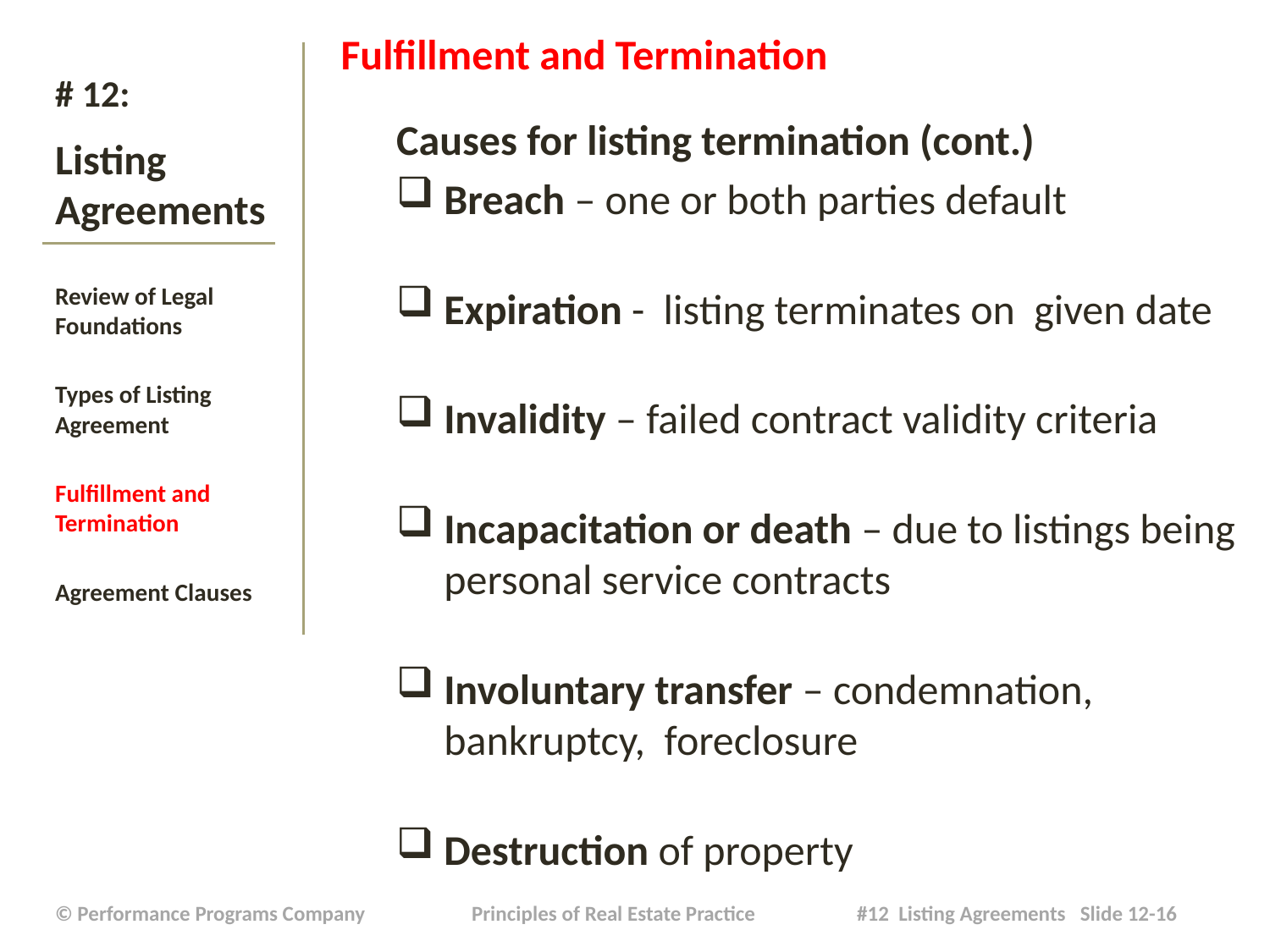

Fulfillment and Termination

Causes for listing termination (cont.)
Breach – one or both parties default
Expiration -  listing terminates on  given date
Invalidity – failed contract validity criteria
Incapacitation or death – due to listings being personal service contracts
Involuntary transfer – condemnation, bankruptcy,  foreclosure
Destruction of property

# # 12: Listing Agreements

Review of Legal Foundations

Types of Listing Agreement

Fulfillment and Termination

Agreement Clauses

| © Performance Programs Company Principles of Real Estate Practice #12 Listing Agreements Slide 12-16 |
| --- |